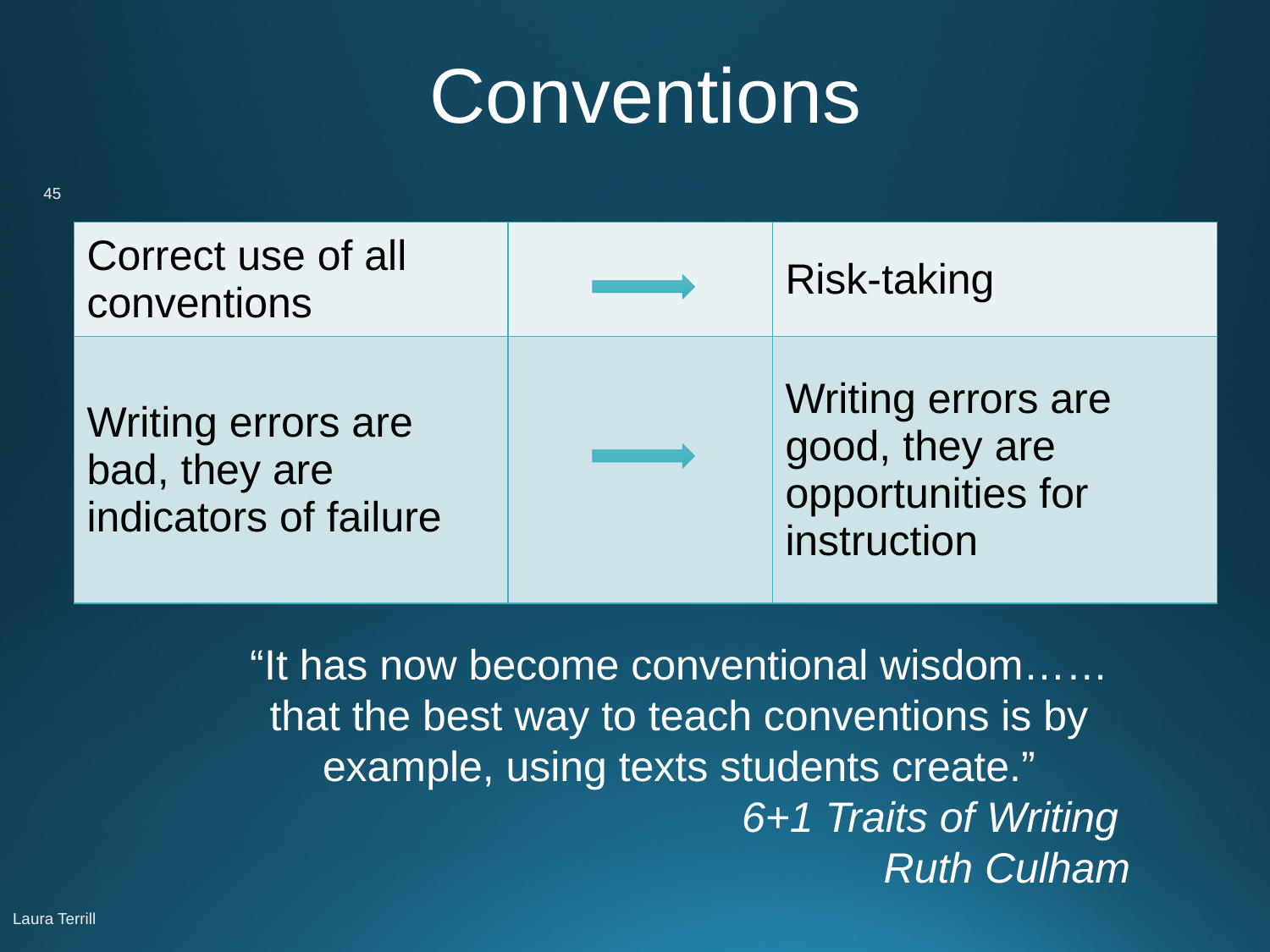

# Conventions
45
| Correct use of all conventions |  | Risk-taking |
| --- | --- | --- |
| Writing errors are bad, they are indicators of failure |  | Writing errors are good, they are opportunities for instruction |

“It has now become conventional wisdom…… that the best way to teach conventions is by example, using texts students create.”
6+1 Traits of Writing
Ruth Culham
Laura Terrill